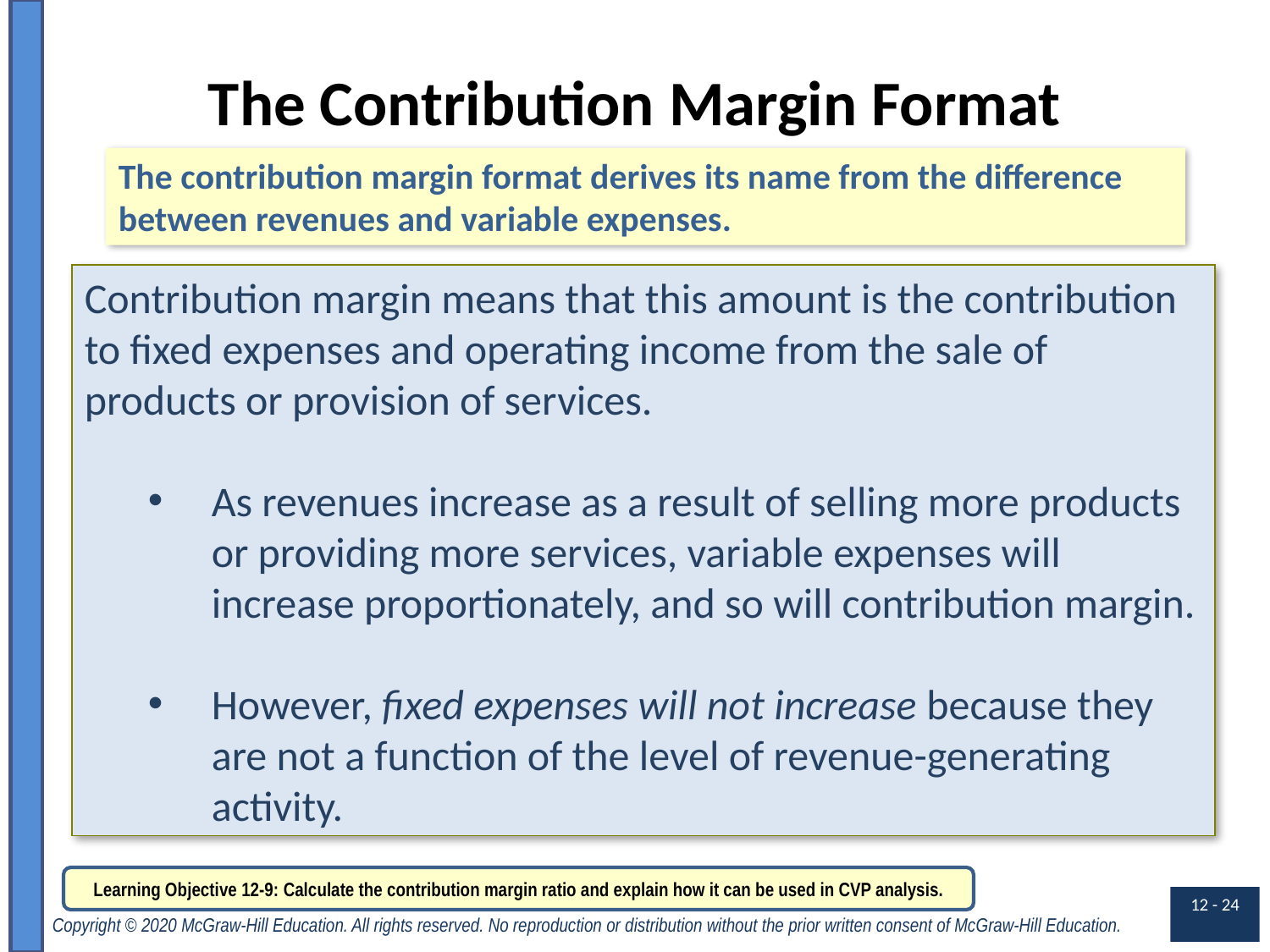

# The Contribution Margin Format
The contribution margin format derives its name from the difference between revenues and variable expenses.
Contribution margin means that this amount is the contribution to fixed expenses and operating income from the sale of products or provision of services.

As revenues increase as a result of selling more products or providing more services, variable expenses will increase proportionately, and so will contribution margin.

However, fixed expenses will not increase because they are not a function of the level of revenue-generating activity.
Learning Objective 12-9: Calculate the contribution margin ratio and explain how it can be used in CVP analysis.